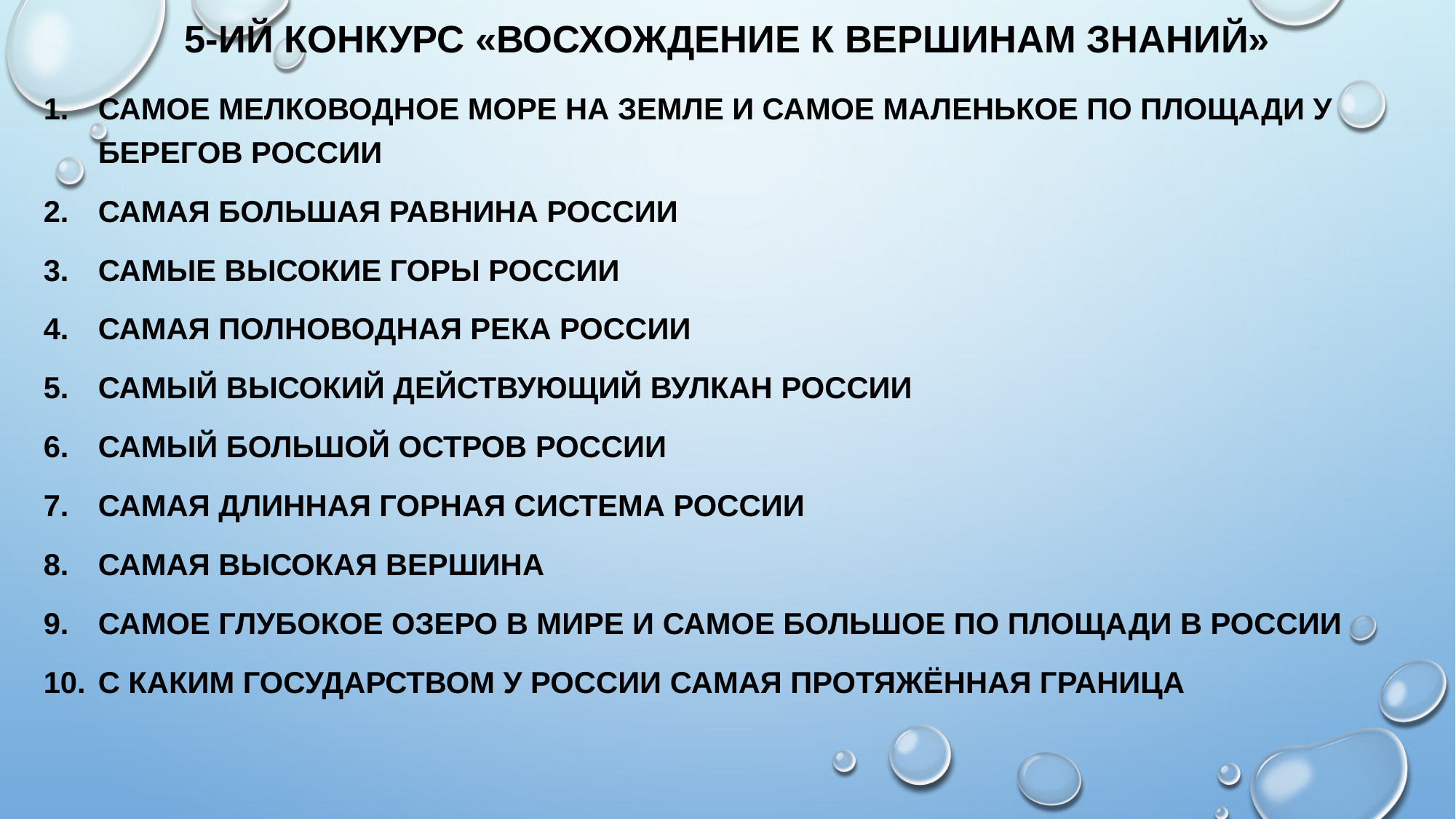

# 5-ий конкурс «Восхождение к вершинам знаний»
Самое мелководное море на Земле и самое маленькое по площади у берегов России
Самая большая равнина России
Самые высокие горы России
Самая полноводная река России
Самый высокий действующий вулкан России
Самый большой остров России
Самая длинная горная система России
Самая высокая вершина
Самое глубокое озеро в мире и самое большое по площади в России
С каким государством у России самая протяжённая граница